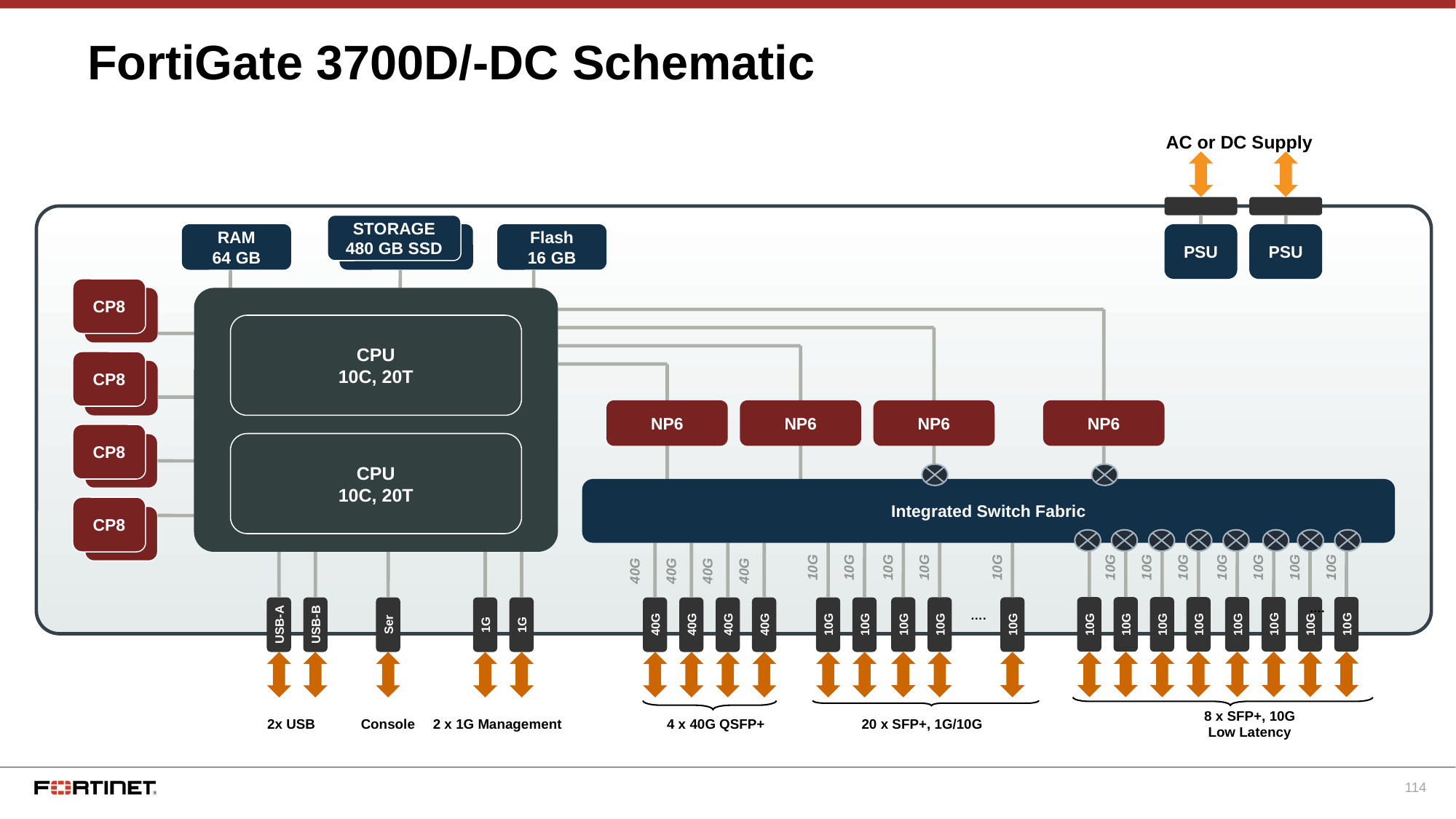

# FortiGate 3700D/-DC Schematic
AC or DC Supply

STORAGE 480 GB SSD

RAM
64 GB

Flash
16 GB
PSU
PSU

CP8
CP8

CPU
10C, 20T

CP8
CP8

NP6
NP6
NP6
NP6
CP8
CP8
CPU
10C, 20T

Integrated Switch Fabric
CP8
CP8

10G
10G
10G
10G
10G
10G
10G
10G
10G
10G
10G
10G
40G
40G
40G
40G

….
….
10G
10G
10G
10G
10G
10G
10G
10G
10G
10G
10G
USB-A
USB-B
Ser
1G
1G
40G
40G
40G
40G
10G
10G

8 x SFP+, 10G
Low Latency
2x USB
Console
2 x 1G Management
4 x 40G QSFP+
20 x SFP+, 1G/10G